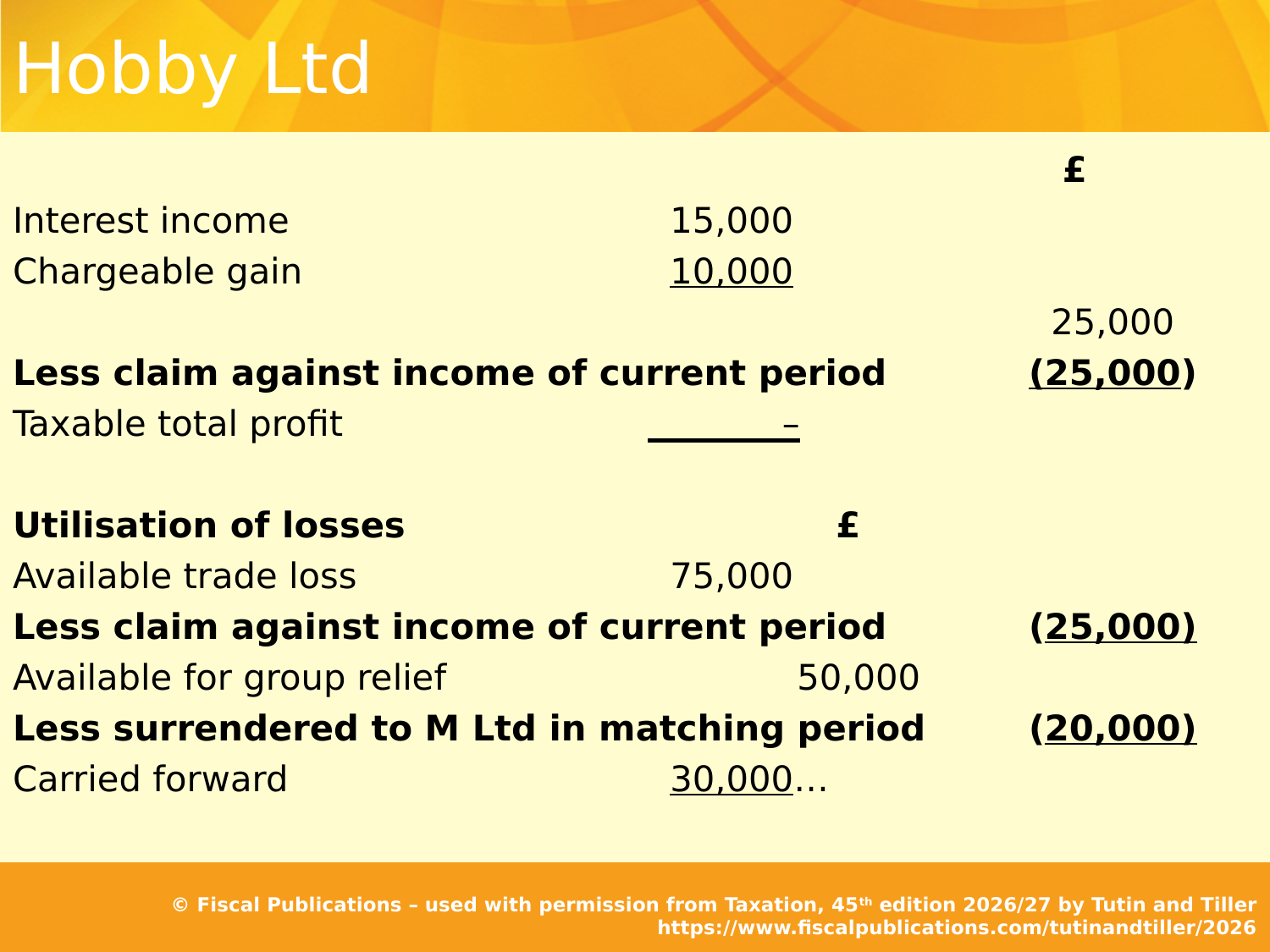

# Hobby Ltd
	                                                                            	   £
Interest income			  15,000
Chargeable gain		  	  10,000
	                                                             		  25,000
Less claim against income of current period		(25,000)
Taxable total profit			            –

Utilisation of losses			     £
Available trade loss		 	  75,000
Less claim against income of current period	 	(25,000)
Available for group relief		 	  50,000
Less surrendered to M Ltd in matching period	(20,000)
Carried forward 		  	  30,000…